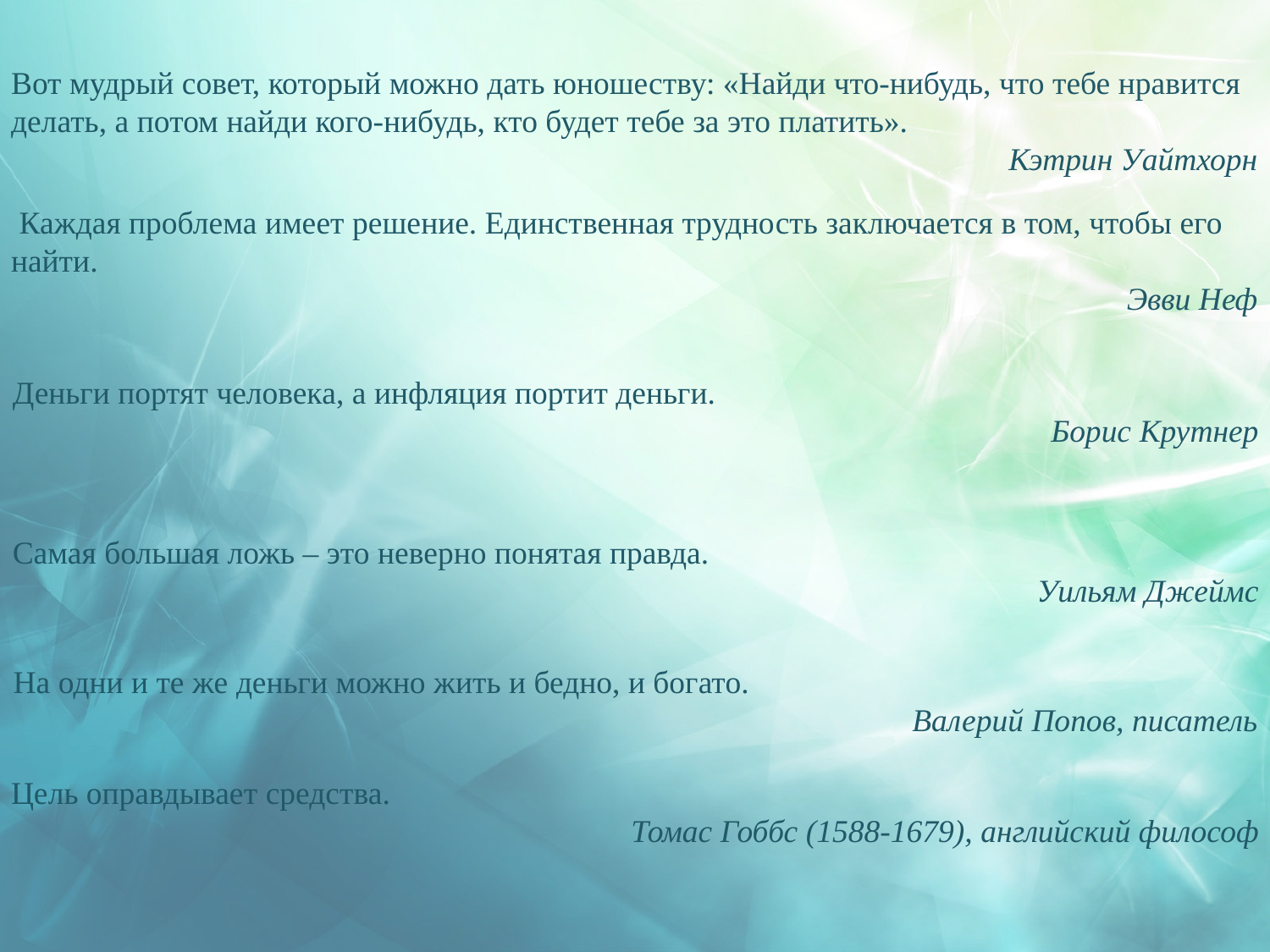

Вот мудрый совет, который можно дать юношеству: «Найди что-нибудь, что тебе нравится делать, а потом найди кого-нибудь, кто будет тебе за это платить».
Кэтрин Уайтхорн
 Каждая проблема имеет решение. Единственная трудность заключается в том, чтобы его найти.
Эвви Неф
Деньги портят человека, а инфляция портит деньги.
Борис Крутнер
Самая большая ложь – это неверно понятая правда.
Уильям Джеймс
На одни и те же деньги можно жить и бедно, и богато.
Валерий Попов, писатель
Цель оправдывает средства.
Томас Гоббс (1588-1679), английский философ